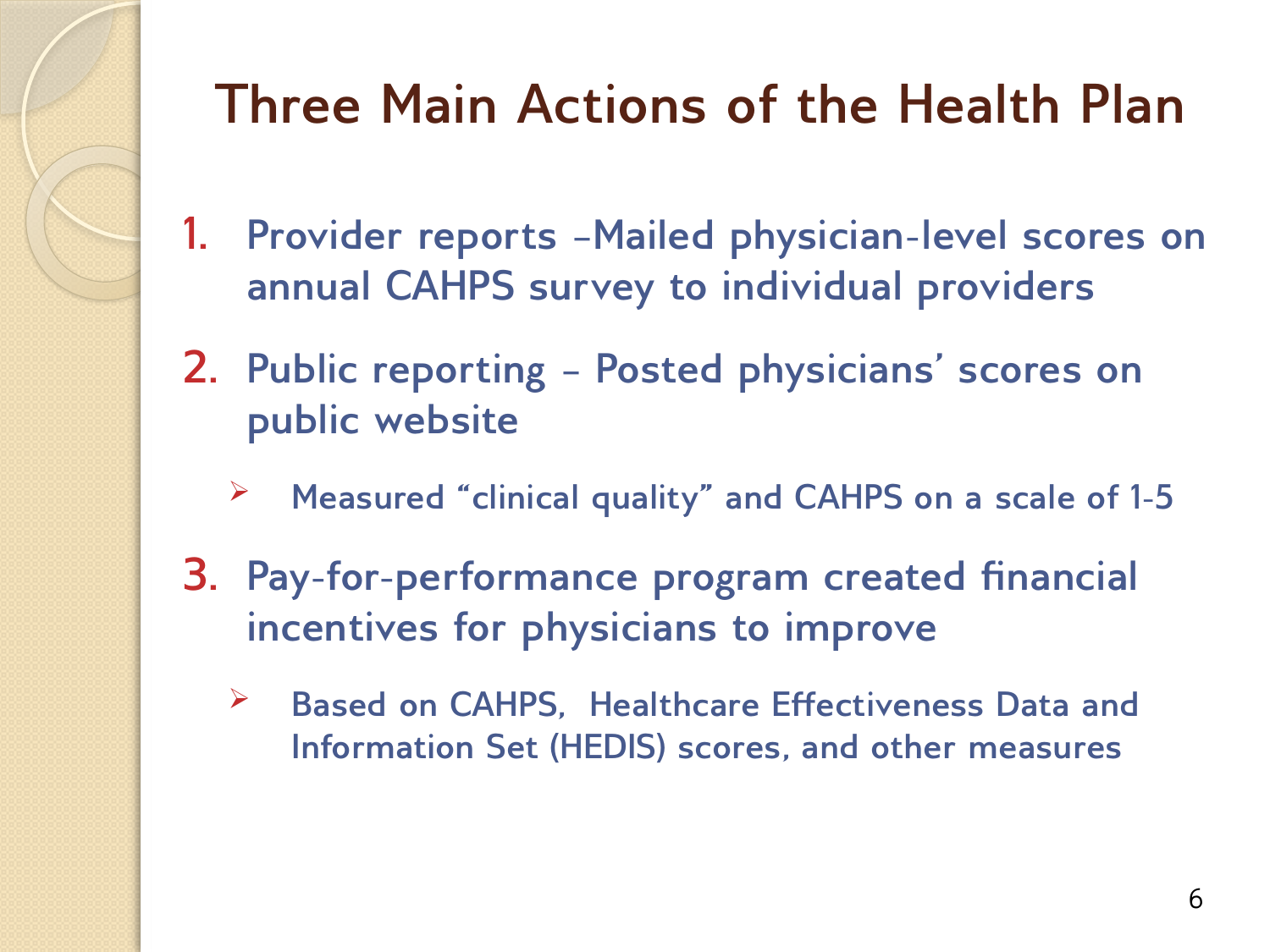

# Three Main Actions of the Health Plan
Provider reports –Mailed physician-level scores on annual CAHPS survey to individual providers
Public reporting – Posted physicians’ scores on public website
Measured “clinical quality” and CAHPS on a scale of 1-5
Pay-for-performance program created financial incentives for physicians to improve
Based on CAHPS,  Healthcare Effectiveness Data and Information Set (HEDIS) scores, and other measures

6